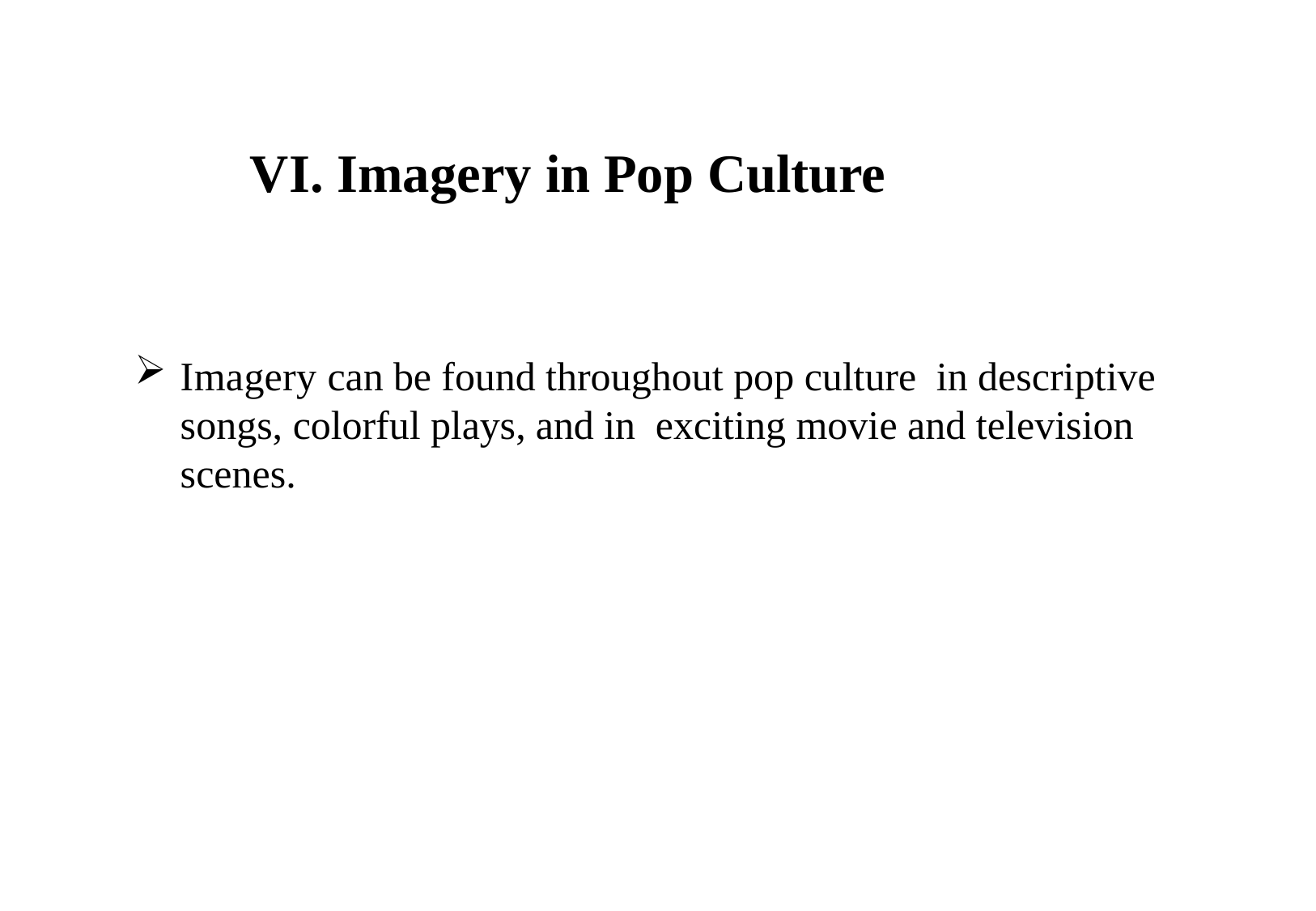

# VI. Imagery in Pop Culture
Imagery can be found throughout pop culture  in descriptive songs, colorful plays, and in  exciting movie and television scenes.